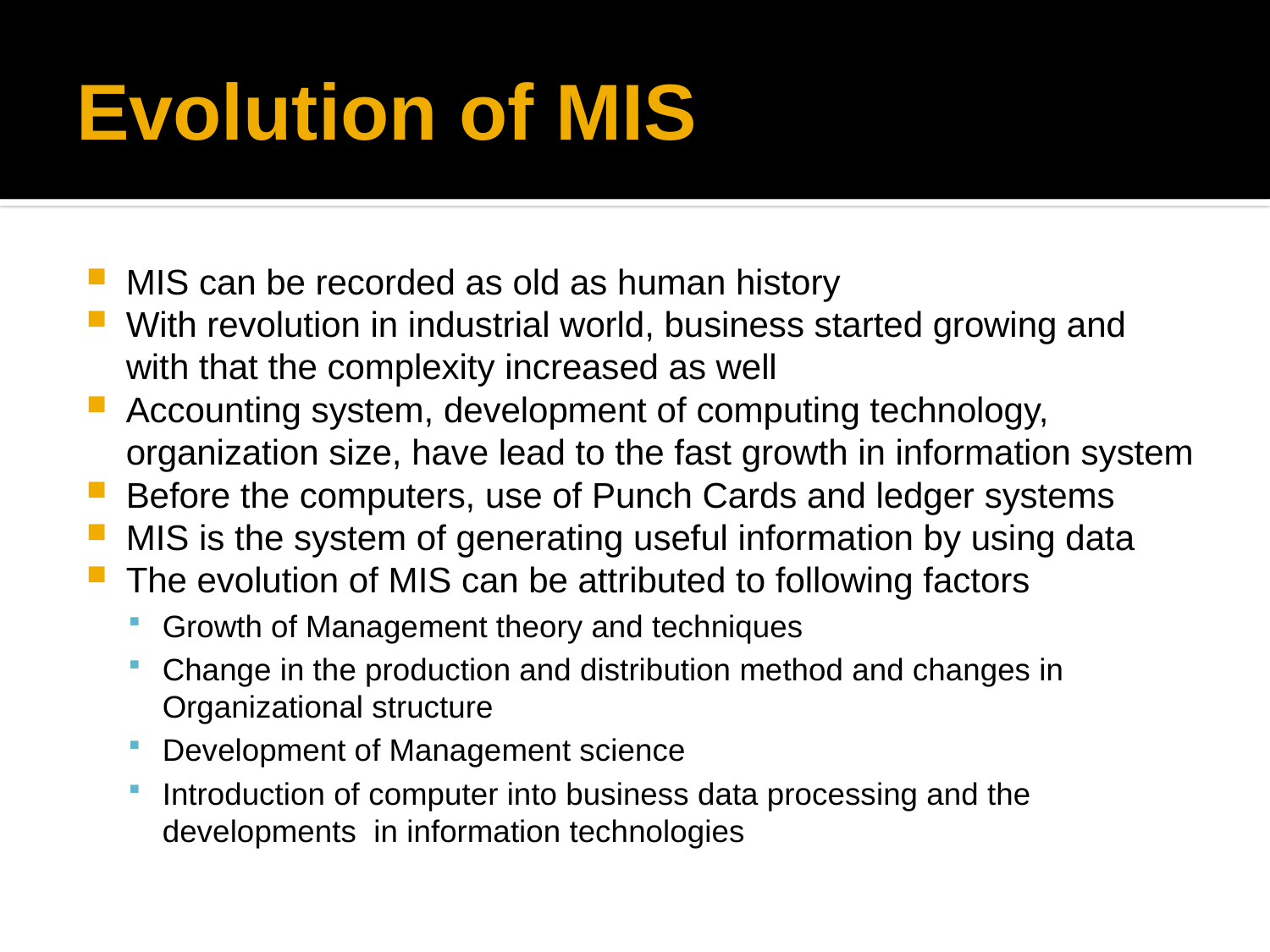

# Evolution of MIS
MIS can be recorded as old as human history
With revolution in industrial world, business started growing and with that the complexity increased as well
Accounting system, development of computing technology, organization size, have lead to the fast growth in information system
Before the computers, use of Punch Cards and ledger systems
MIS is the system of generating useful information by using data
The evolution of MIS can be attributed to following factors
Growth of Management theory and techniques
Change in the production and distribution method and changes in Organizational structure
Development of Management science
Introduction of computer into business data processing and the developments  in information technologies